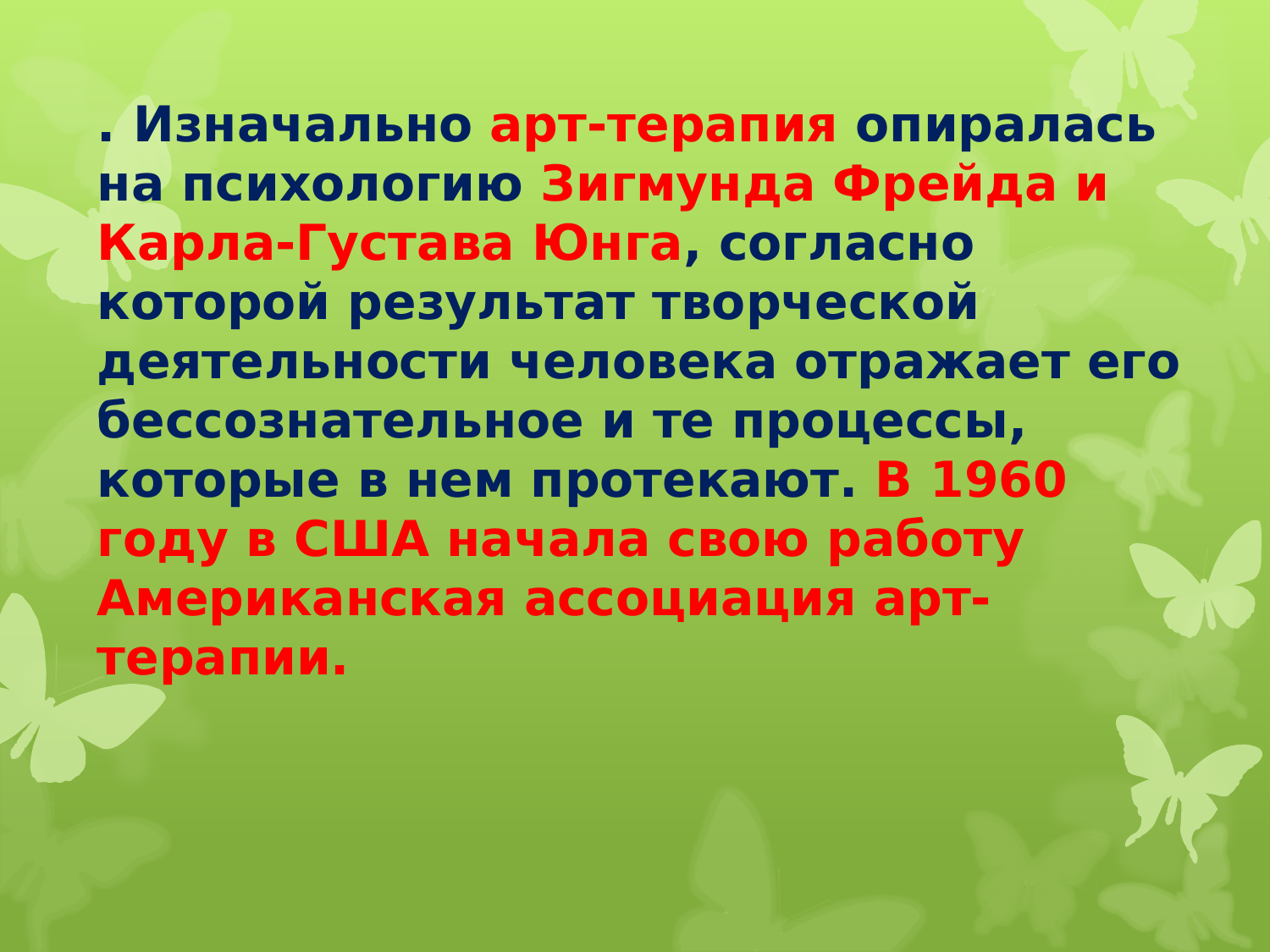

. Изначально арт-терапия опиралась на психологию Зигмунда Фрейда и Карла-Густава Юнга, согласно которой результат творческой деятельности человека отражает его бессознательное и те процессы, которые в нем протекают. В 1960 году в США начала свою работу Американская ассоциация арт-терапии.